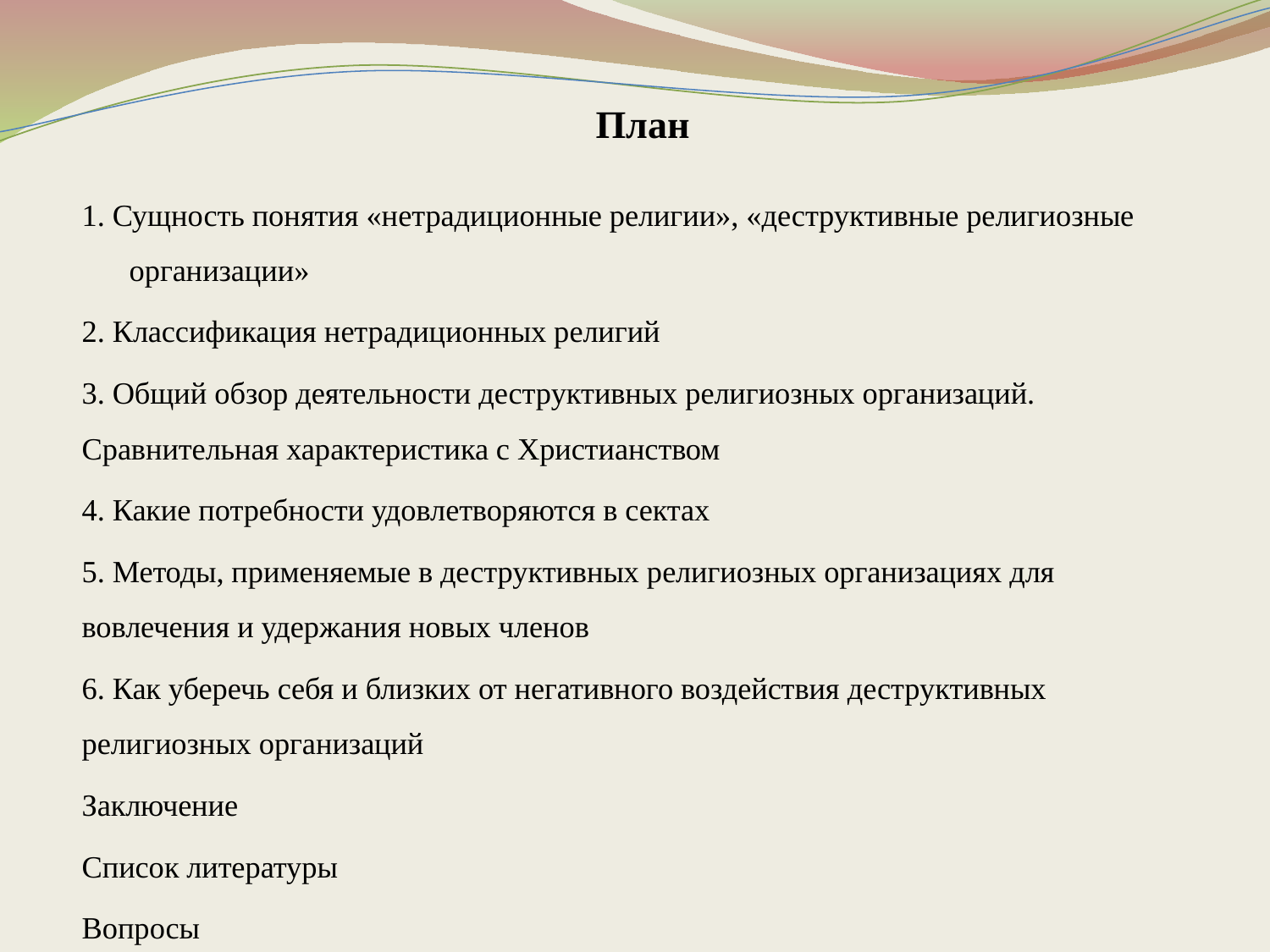

План

1. Сущность понятия «нетрадиционные религии», «деструктивные религиозные организации»
2. Классификация нетрадиционных религий
3. Общий обзор деятельности деструктивных религиозных организаций. Сравнительная характеристика с Христианством
4. Какие потребности удовлетворяются в сектах
5. Методы, применяемые в деструктивных религиозных организациях для вовлечения и удержания новых членов
6. Как уберечь себя и близких от негативного воздействия деструктивных религиозных организаций
Заключение
Список литературы
Вопросы